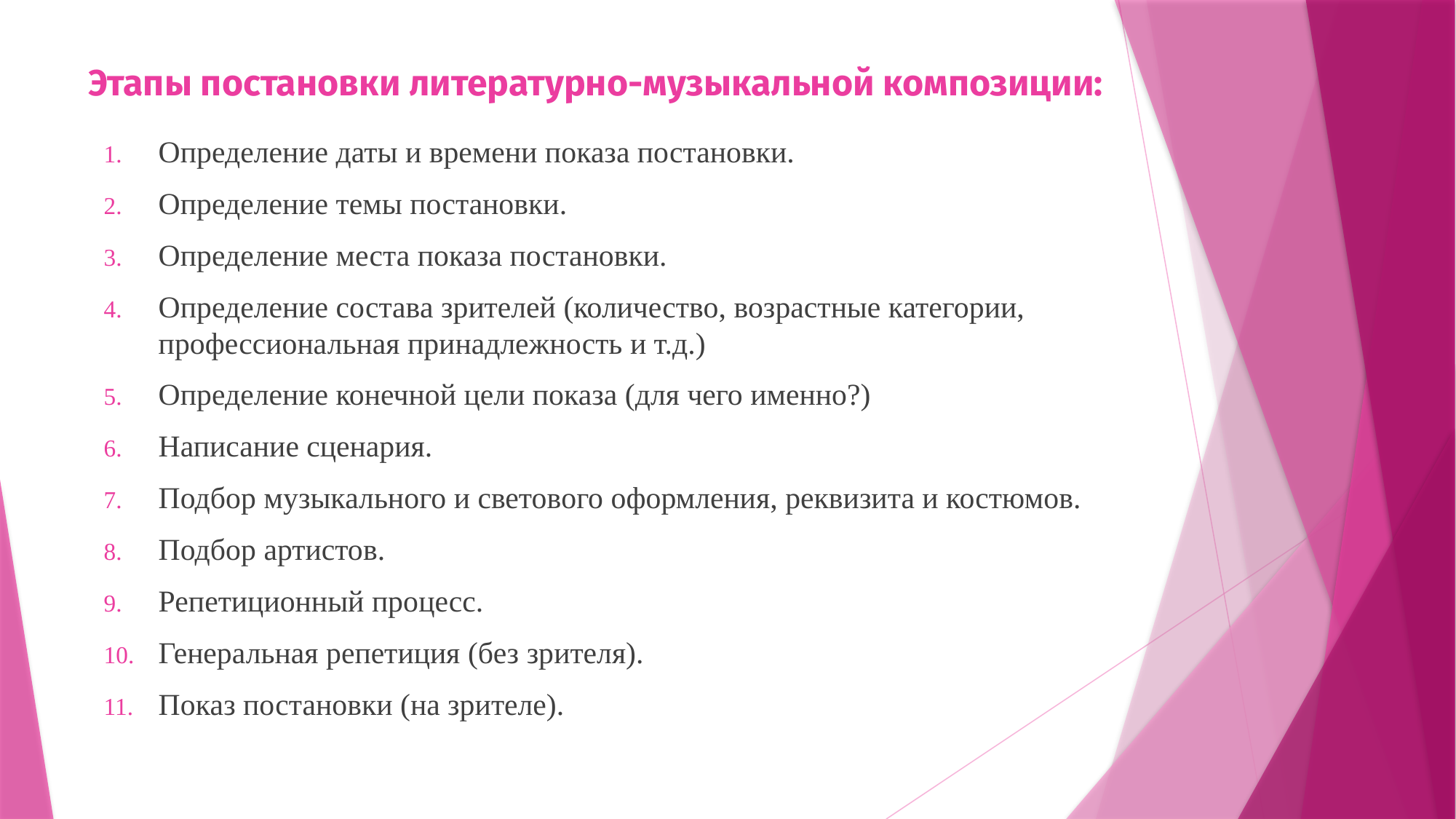

# Этапы постановки литературно-музыкальной композиции:
Определение даты и времени показа постановки.
Определение темы постановки.
Определение места показа постановки.
Определение состава зрителей (количество, возрастные категории, профессиональная принадлежность и т.д.)
Определение конечной цели показа (для чего именно?)
Написание сценария.
Подбор музыкального и светового оформления, реквизита и костюмов.
Подбор артистов.
Репетиционный процесс.
Генеральная репетиция (без зрителя).
Показ постановки (на зрителе).